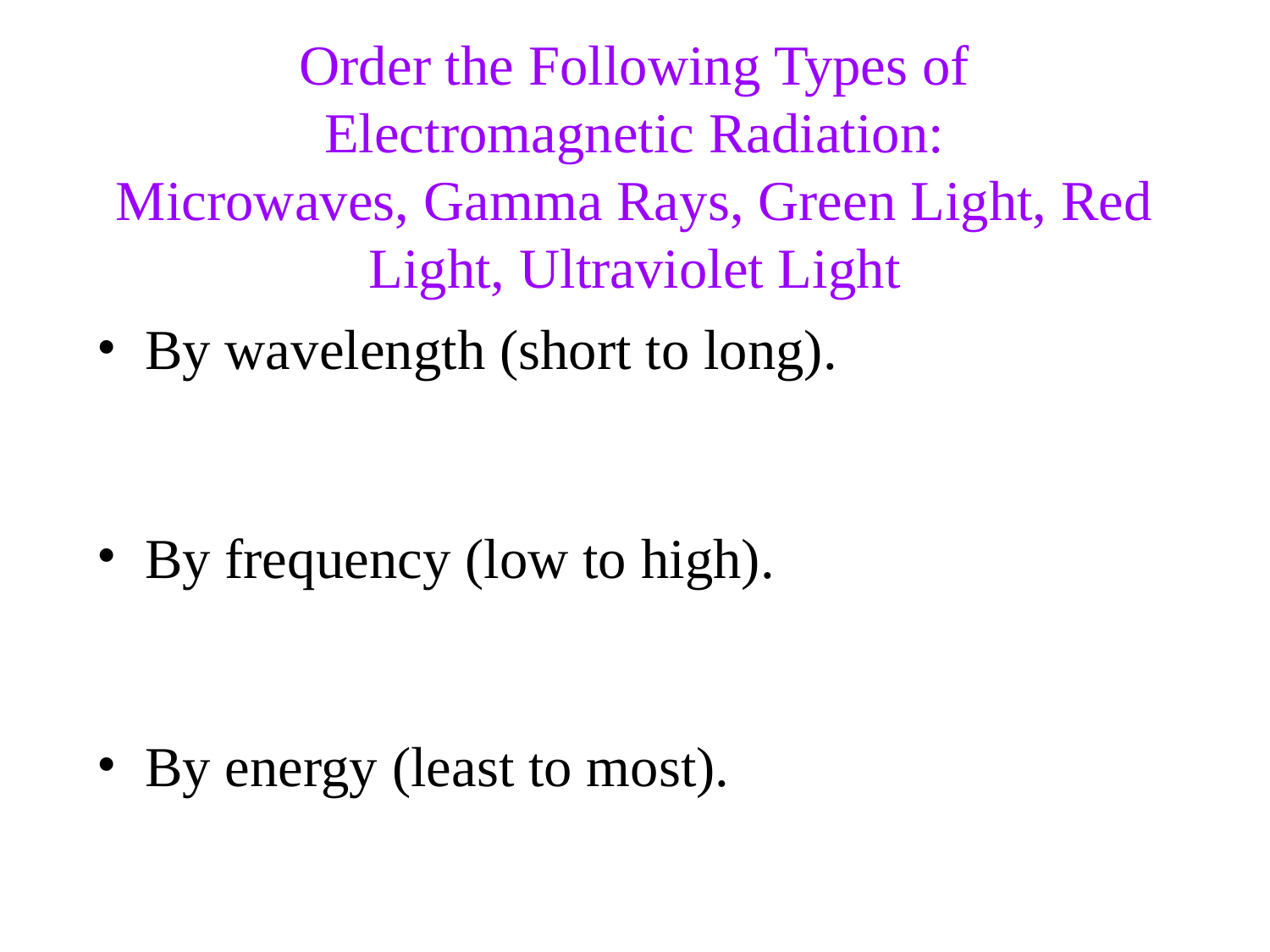

Order the Following Types of Electromagnetic Radiation:
Microwaves, Gamma Rays, Green Light, Red Light, Ultraviolet Light
By wavelength (short to long).
By frequency (low to high).
By energy (least to most).